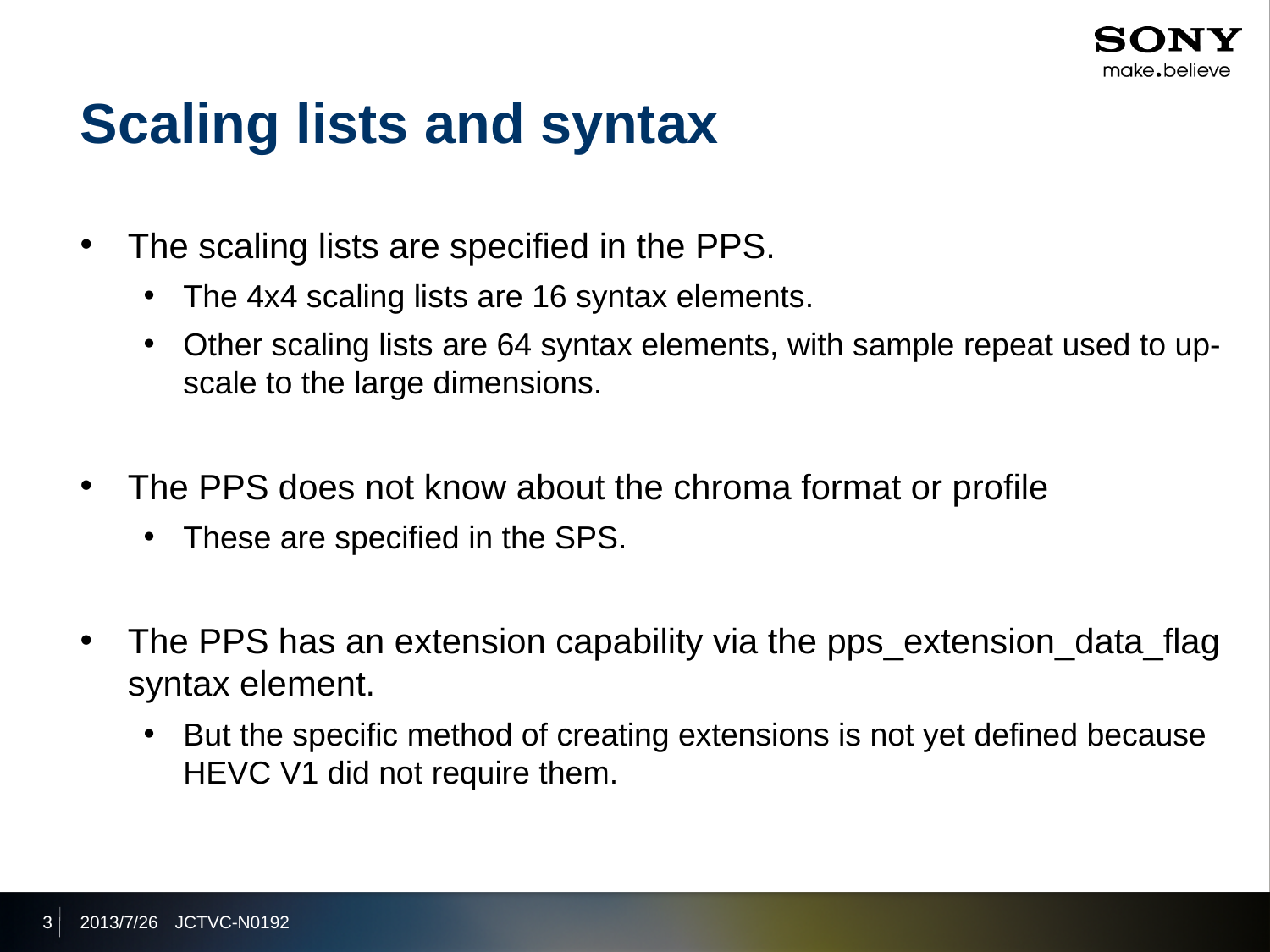

# Scaling lists and syntax

The scaling lists are specified in the PPS.
The 4x4 scaling lists are 16 syntax elements.
Other scaling lists are 64 syntax elements, with sample repeat used to up-scale to the large dimensions.

The PPS does not know about the chroma format or profile
These are specified in the SPS.

The PPS has an extension capability via the pps_extension_data_flag syntax element.
But the specific method of creating extensions is not yet defined because HEVC V1 did not require them.

3
2013/7/26
JCTVC-N0192